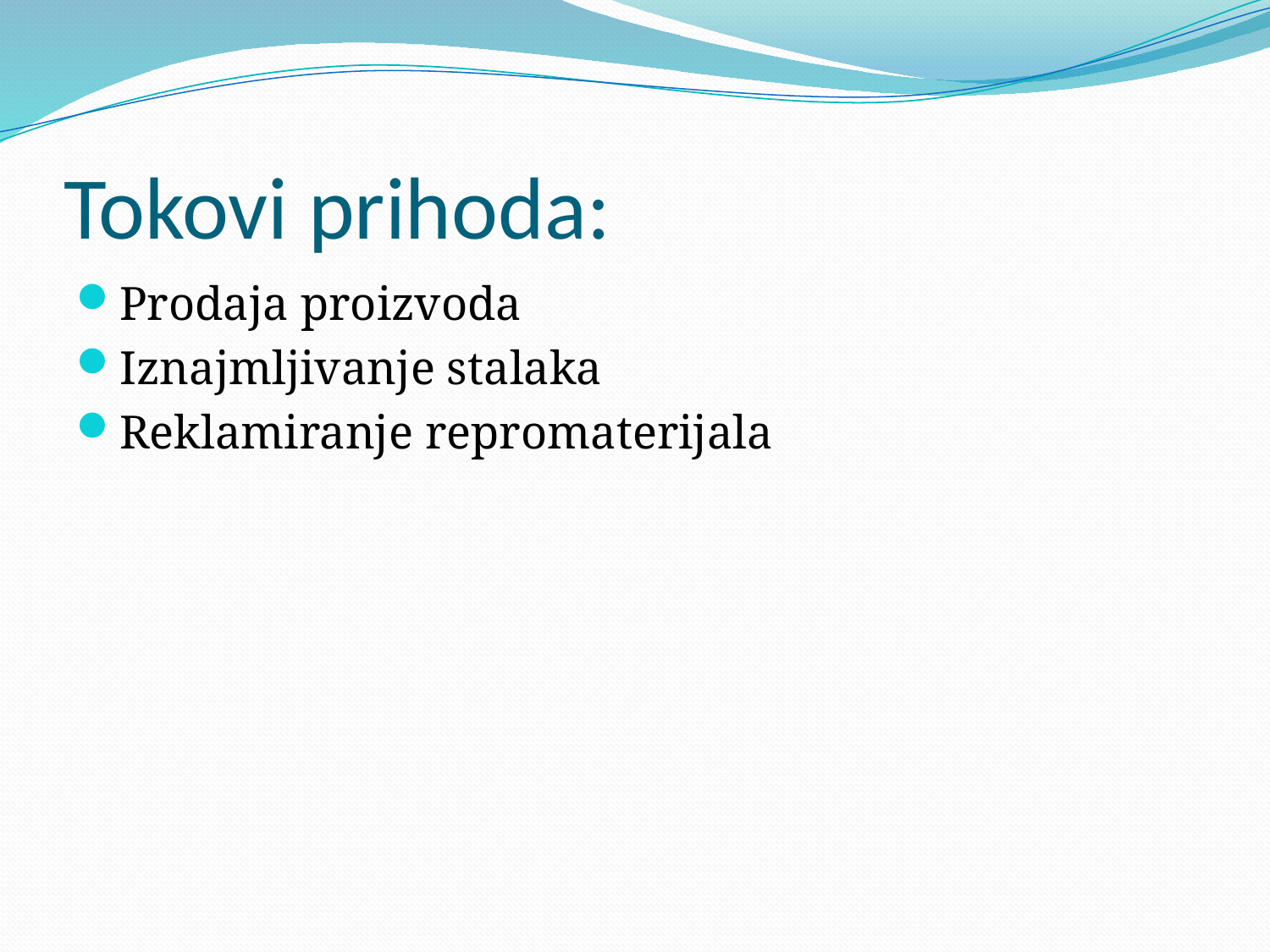

# Tokovi prihoda:
Prodaja proizvoda
Iznajmljivanje stalaka
Reklamiranje repromaterijala